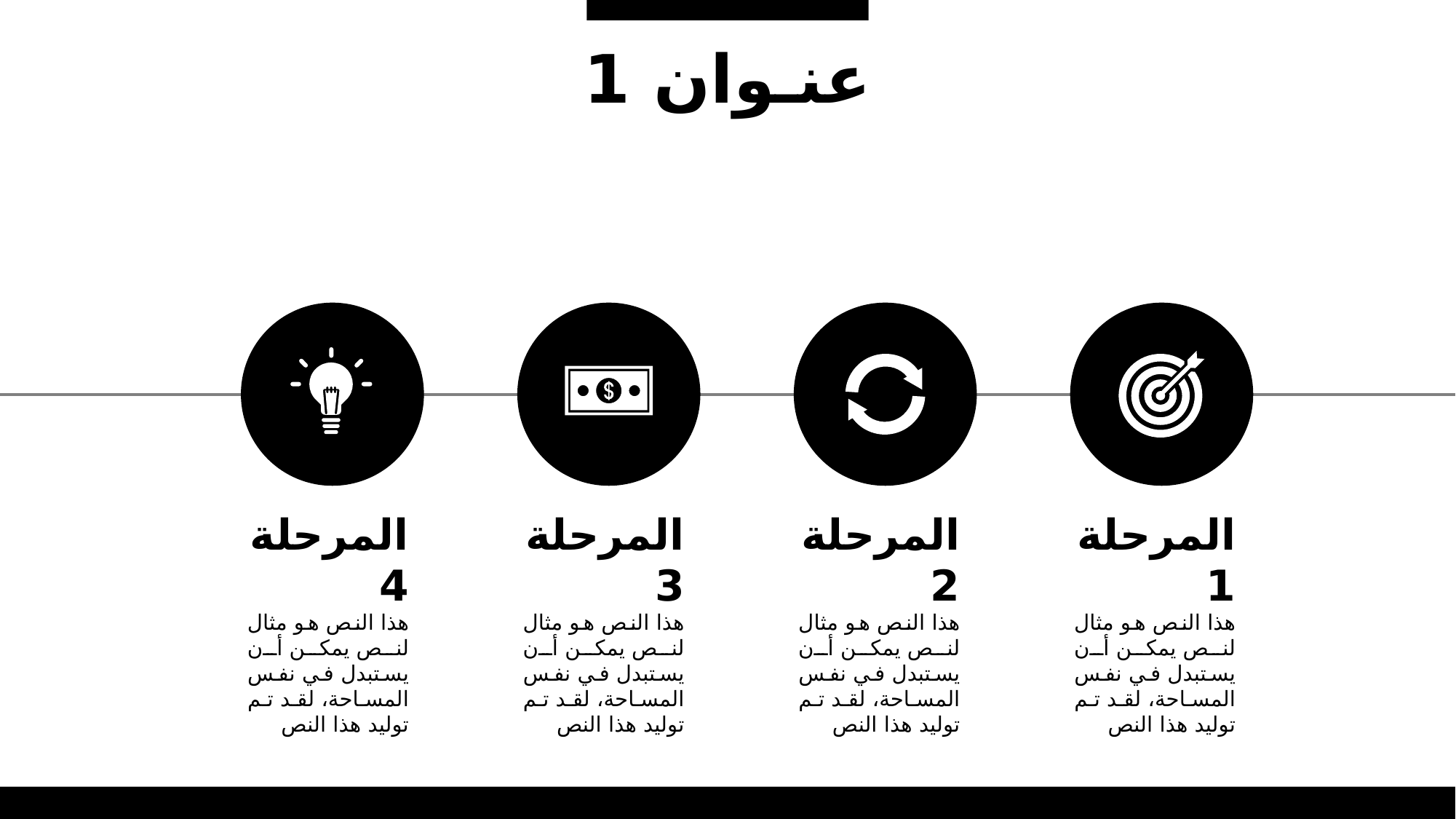

عنـوان 1

المرحلة 4
هذا النص هو مثال لنص يمكن أن يستبدل في نفس المساحة، لقد تم توليد هذا النص
المرحلة 3
هذا النص هو مثال لنص يمكن أن يستبدل في نفس المساحة، لقد تم توليد هذا النص
المرحلة 2
هذا النص هو مثال لنص يمكن أن يستبدل في نفس المساحة، لقد تم توليد هذا النص
المرحلة 1
هذا النص هو مثال لنص يمكن أن يستبدل في نفس المساحة، لقد تم توليد هذا النص